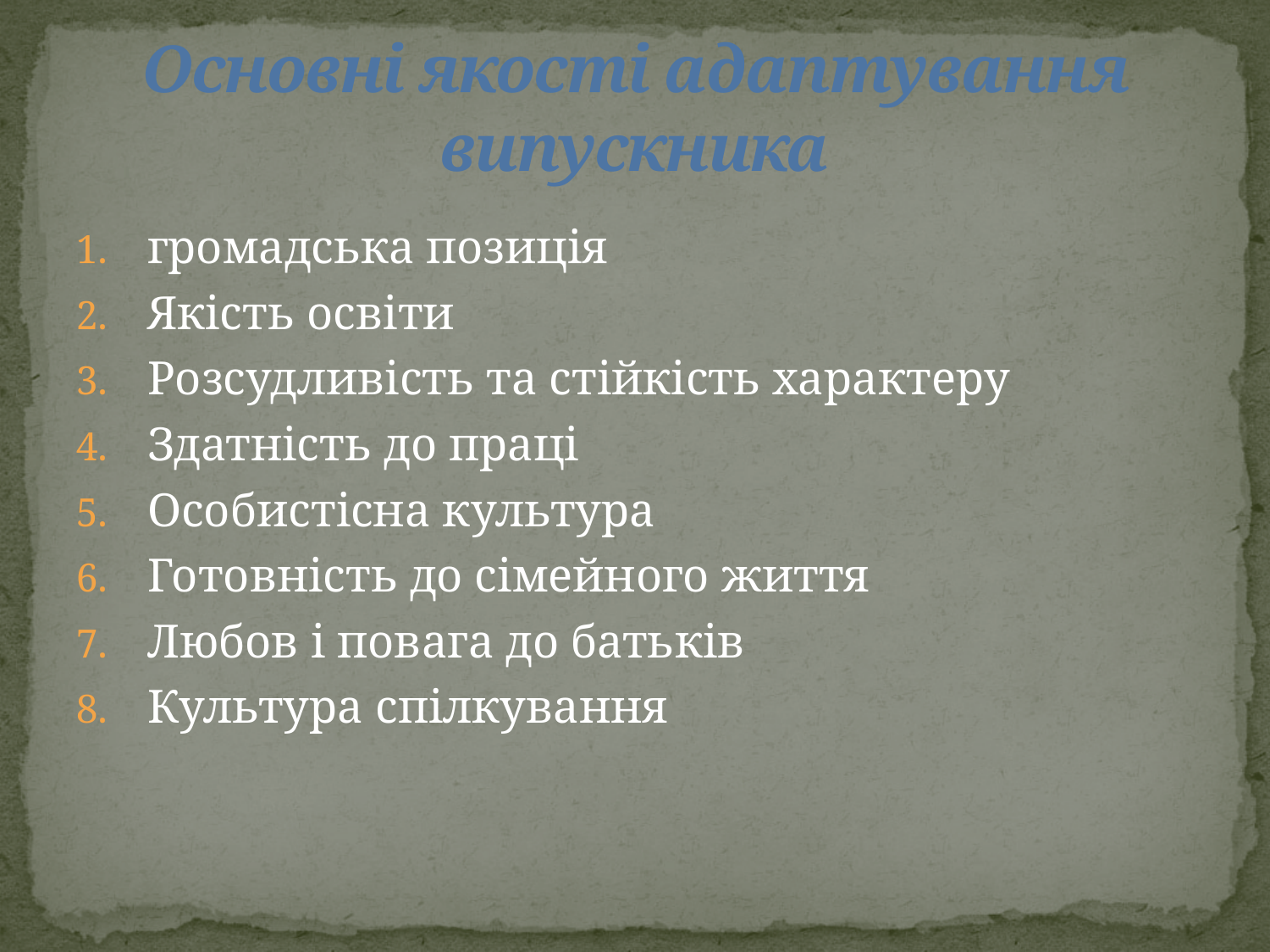

# Основні якості адаптування випускника
громадська позиція
Якість освіти
Розсудливість та стійкість характеру
Здатність до праці
Особистісна культура
Готовність до сімейного життя
Любов і повага до батьків
Культура спілкування